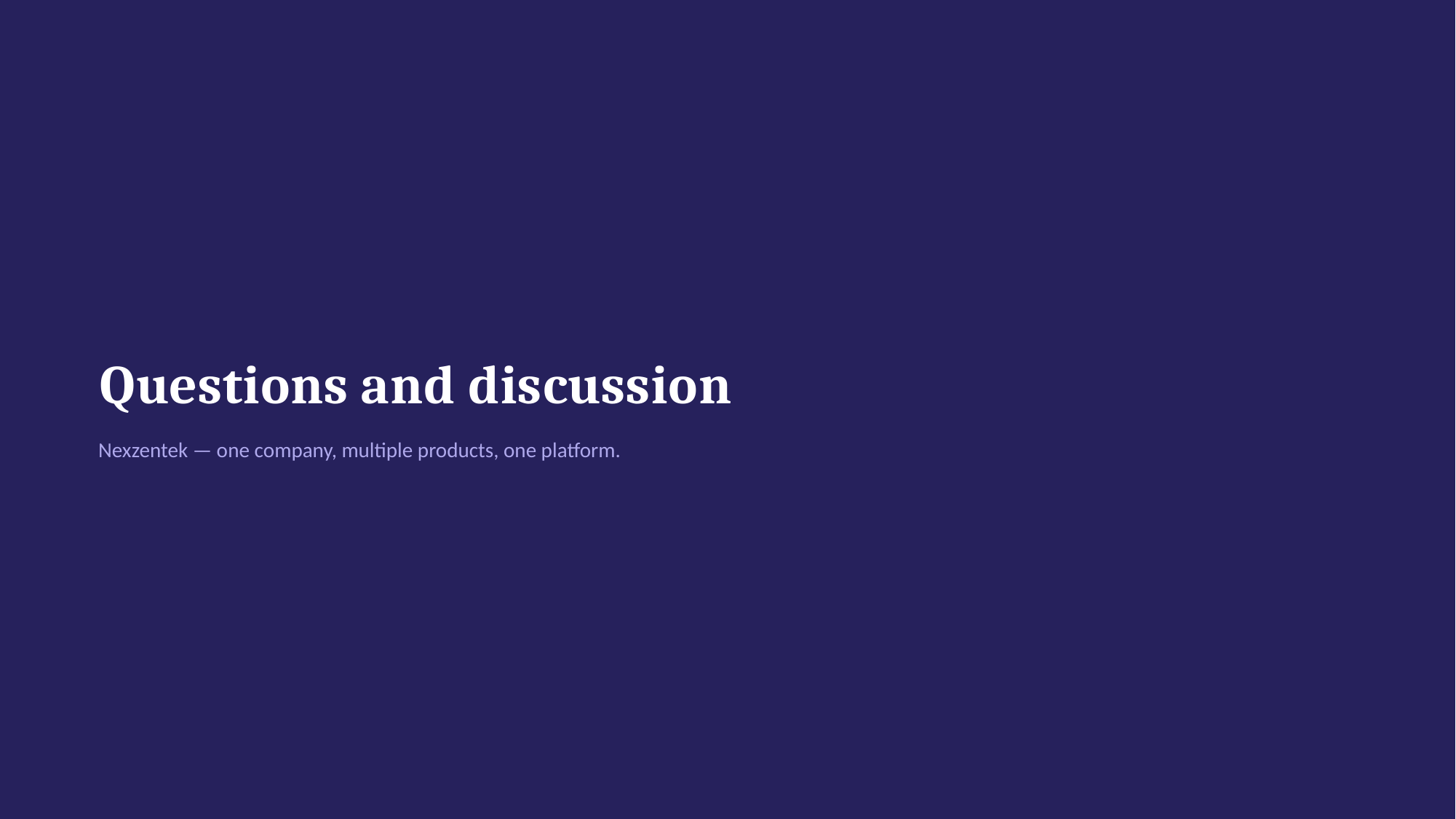

Questions and discussion
Nexzentek — one company, multiple products, one platform.